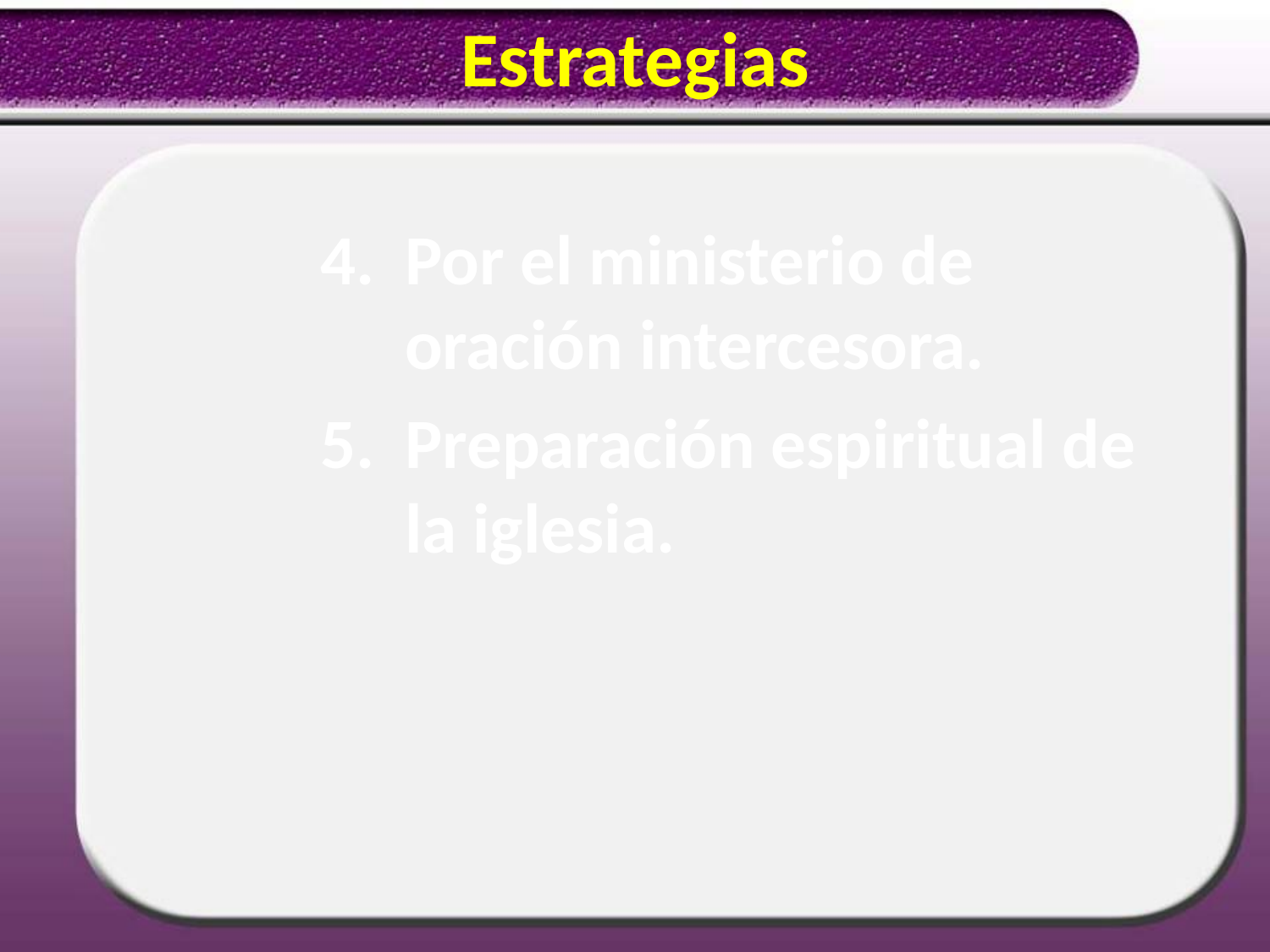

# Estrategias
Por el ministerio de oración intercesora.
Preparación espiritual de la iglesia.